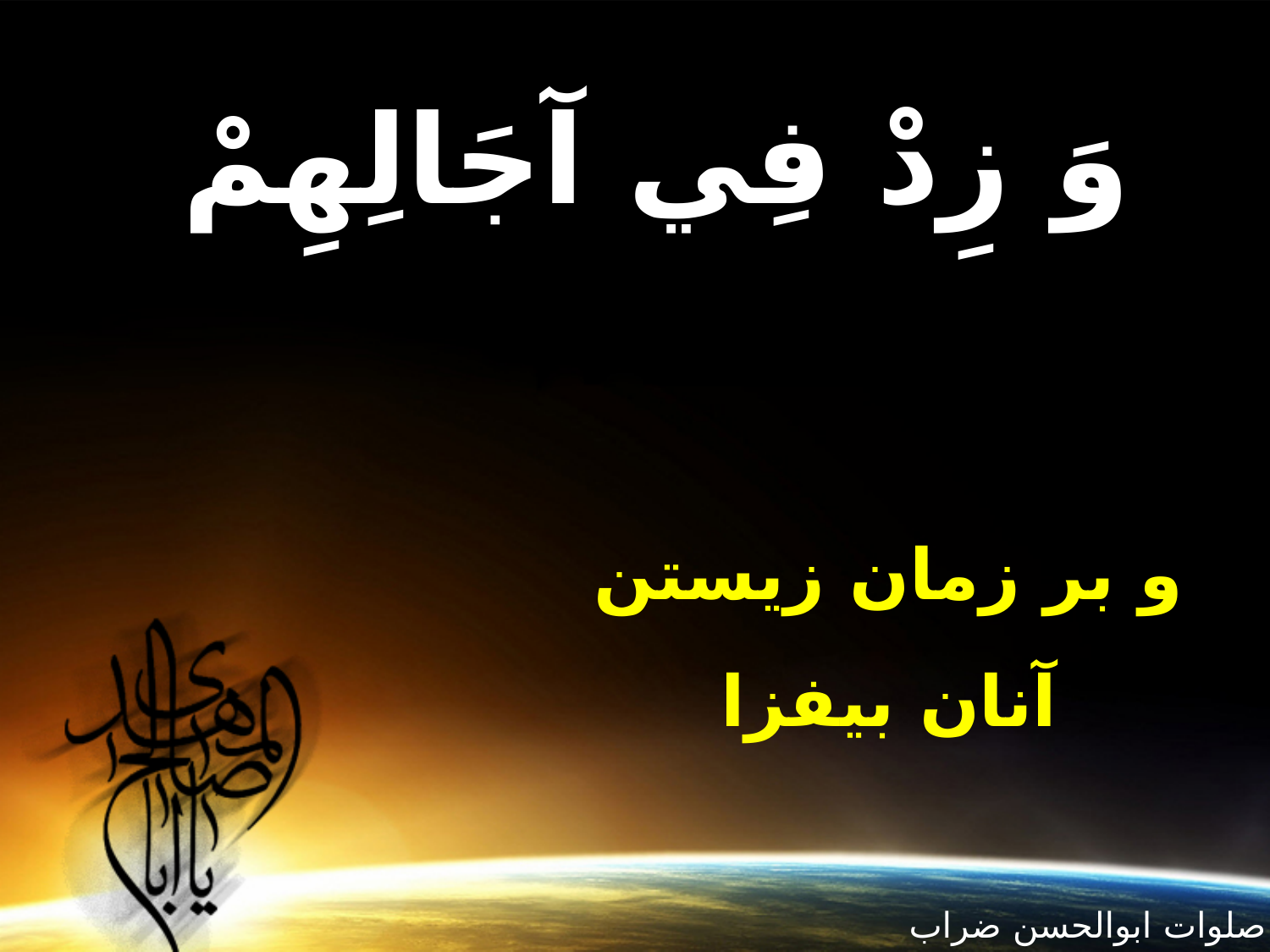

وَ زِدْ فِي آجَالِهِمْ
و بر زمان زيستن آنان بيفزا